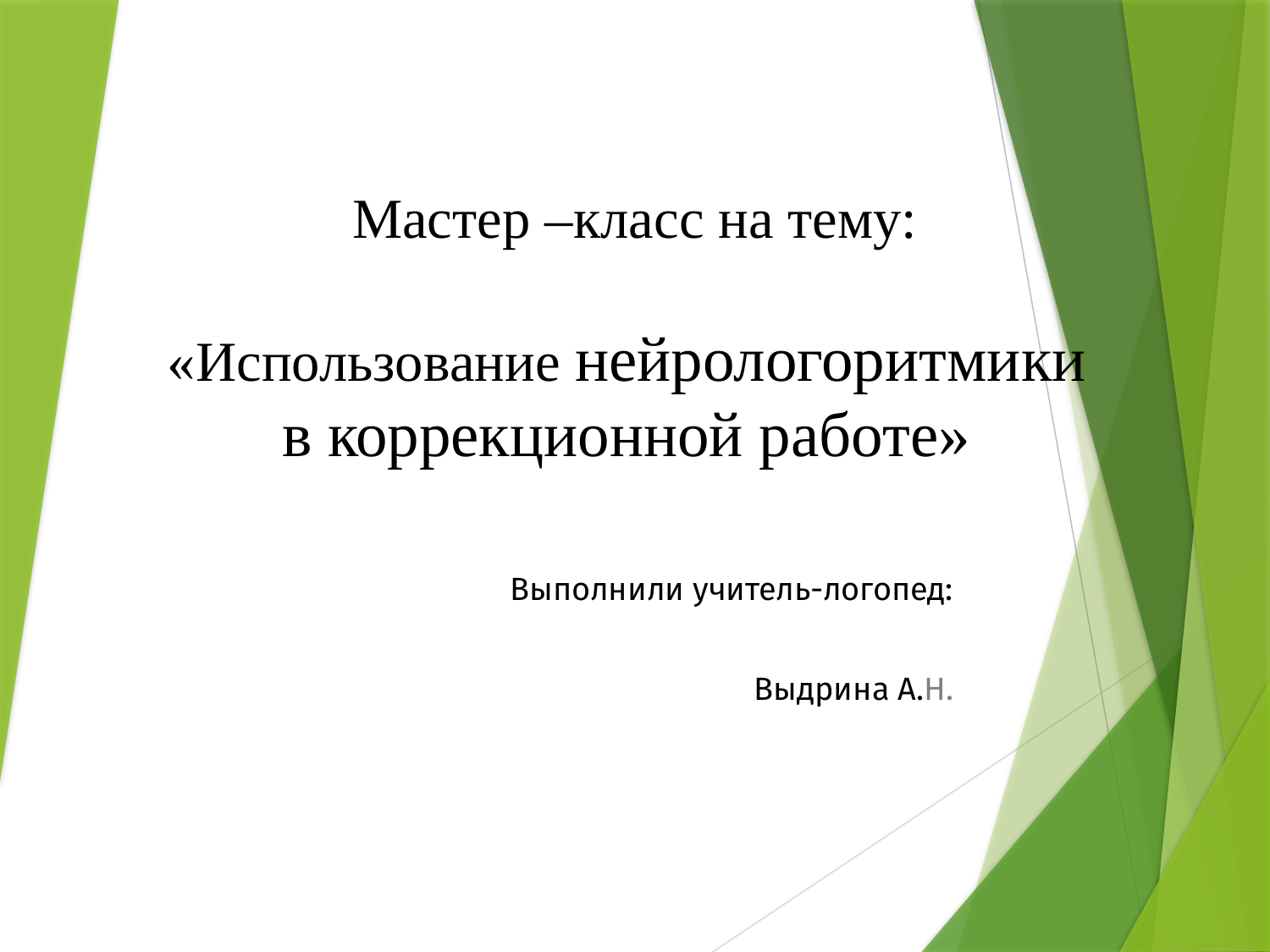

# Мастер –класс на тему: «Использование нейрологоритмики в коррекционной работе»
Выполнили учитель-логопед:

Выдрина А.Н.